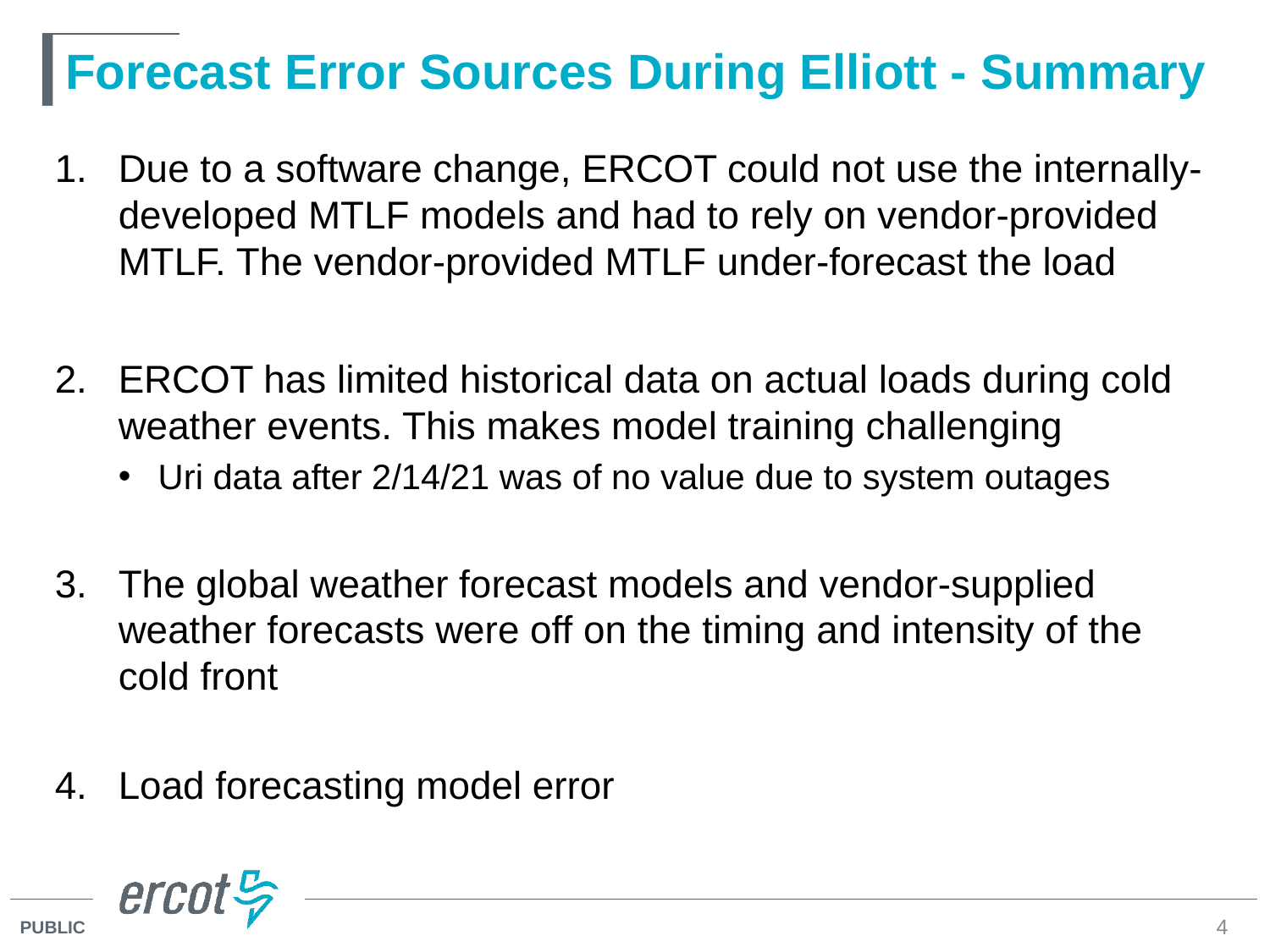

# Forecast Error Sources During Elliott - Summary
Due to a software change, ERCOT could not use the internally-developed MTLF models and had to rely on vendor-provided MTLF. The vendor-provided MTLF under-forecast the load

ERCOT has limited historical data on actual loads during cold weather events. This makes model training challenging
Uri data after 2/14/21 was of no value due to system outages

The global weather forecast models and vendor-supplied weather forecasts were off on the timing and intensity of the cold front

Load forecasting model error

4